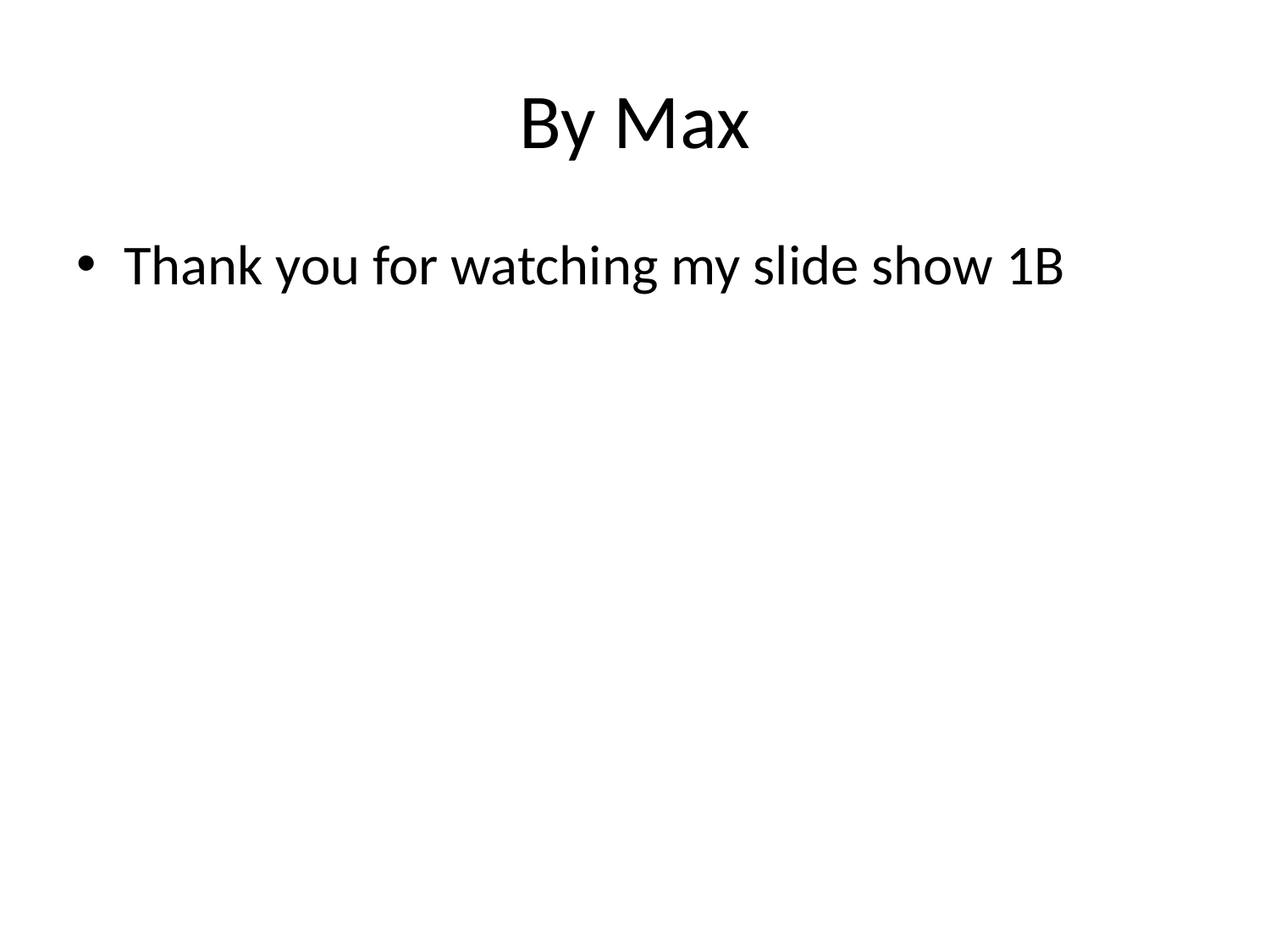

# By Max
Thank you for watching my slide show 1B